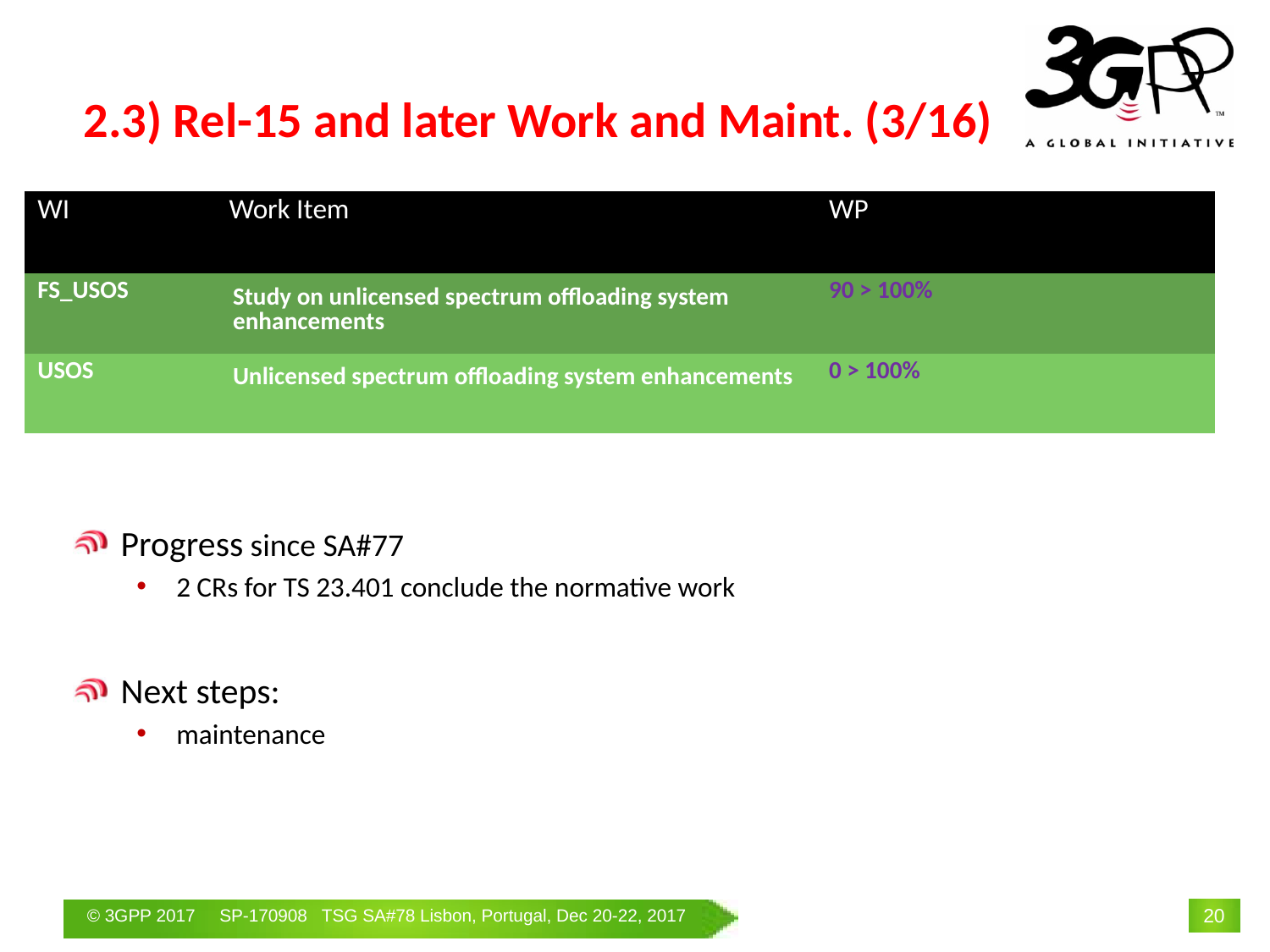

# 2.3) Rel-15 and later Work and Maint. (3/16)
| WI | Work Item | WP |  |  |
| --- | --- | --- | --- | --- |
| FS\_USOS | Study on unlicensed spectrum offloading system enhancements | 90 > 100% |  |  |
| USOS | Unlicensed spectrum offloading system enhancements | 0 > 100% |  |  |
Progress since SA#77
2 CRs for TS 23.401 conclude the normative work

Next steps:
maintenance